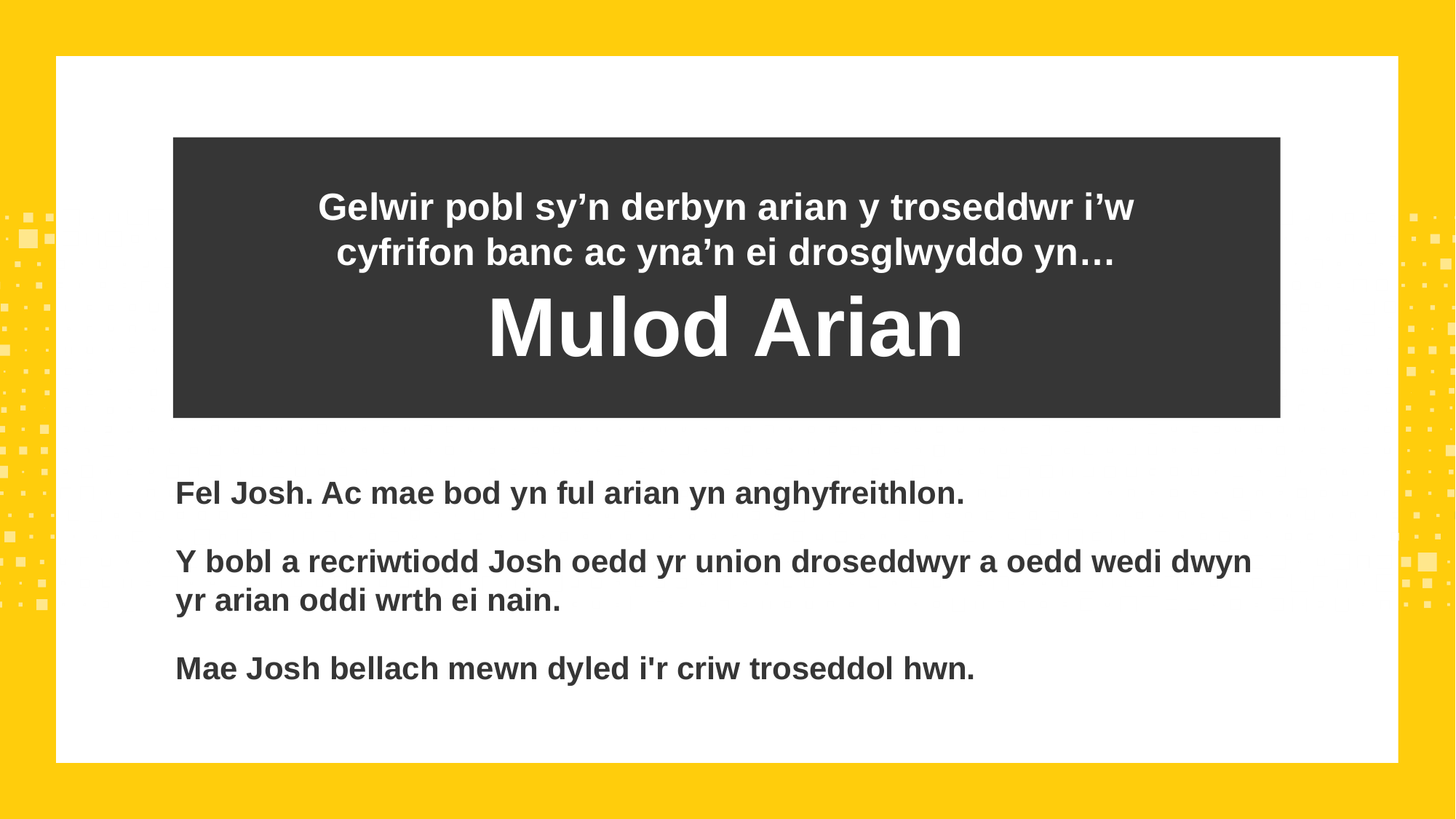

# Slide 18
Gelwir pobl sy’n derbyn arian y troseddwr i’w
cyfrifon banc ac yna’n ei drosglwyddo yn…
Mulod Arian
Fel Josh. Ac mae bod yn ful arian yn anghyfreithlon.
Y bobl a recriwtiodd Josh oedd yr union droseddwyr a oedd wedi dwyn yr arian oddi wrth ei nain.
Mae Josh bellach mewn dyled i'r criw troseddol hwn.